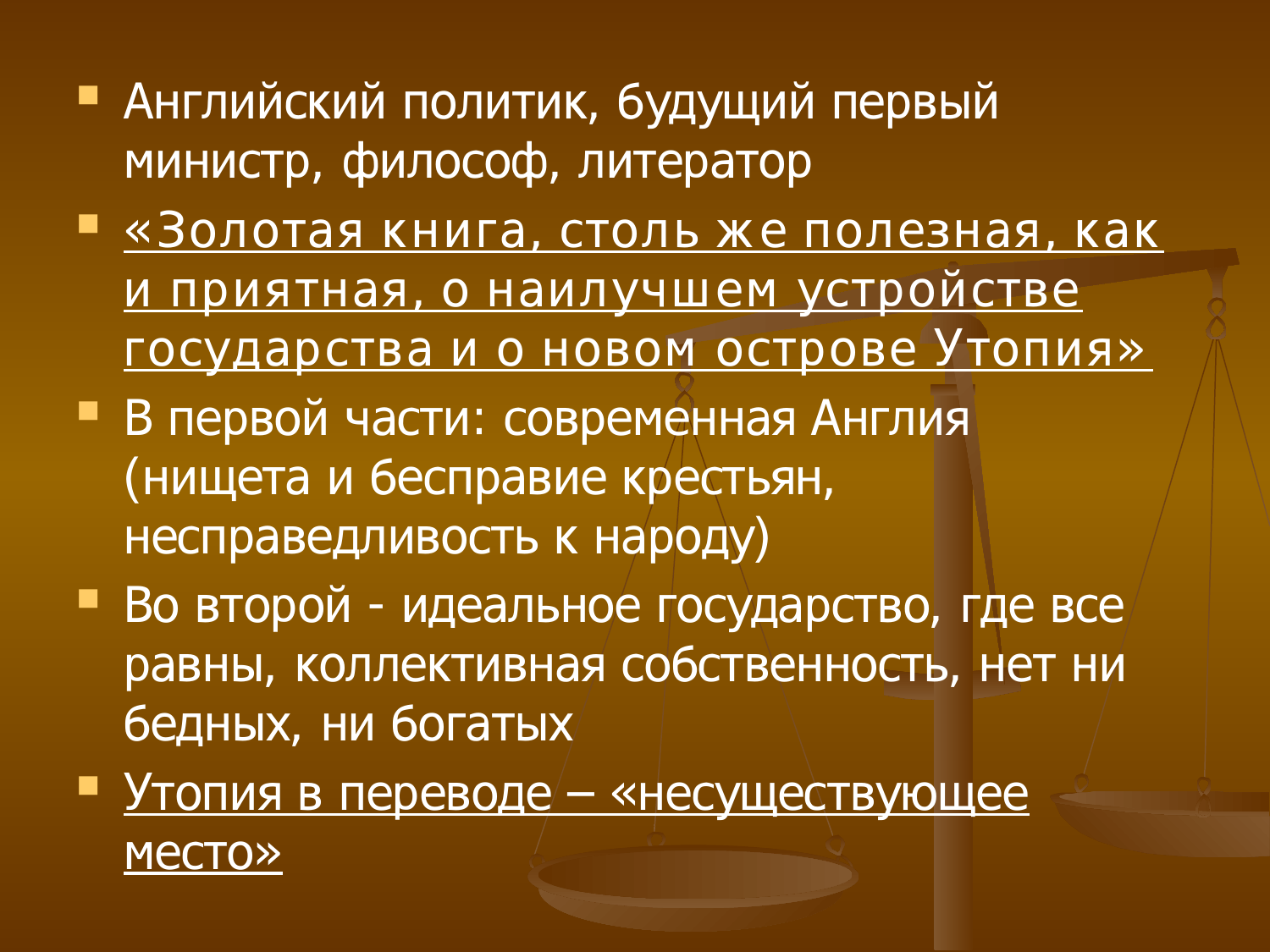

Английский политик, будущий первый министр, философ, литератор
«Золотая книга, столь же полезная, как и приятная, о наилучшем устройстве государства и о новом острове Утопия»
В первой части: современная Англия (нищета и бесправие крестьян, несправедливость к народу)
Во второй - идеальное государство, где все равны, коллективная собственность, нет ни бедных, ни богатых
Утопия в переводе – «несуществующее место»